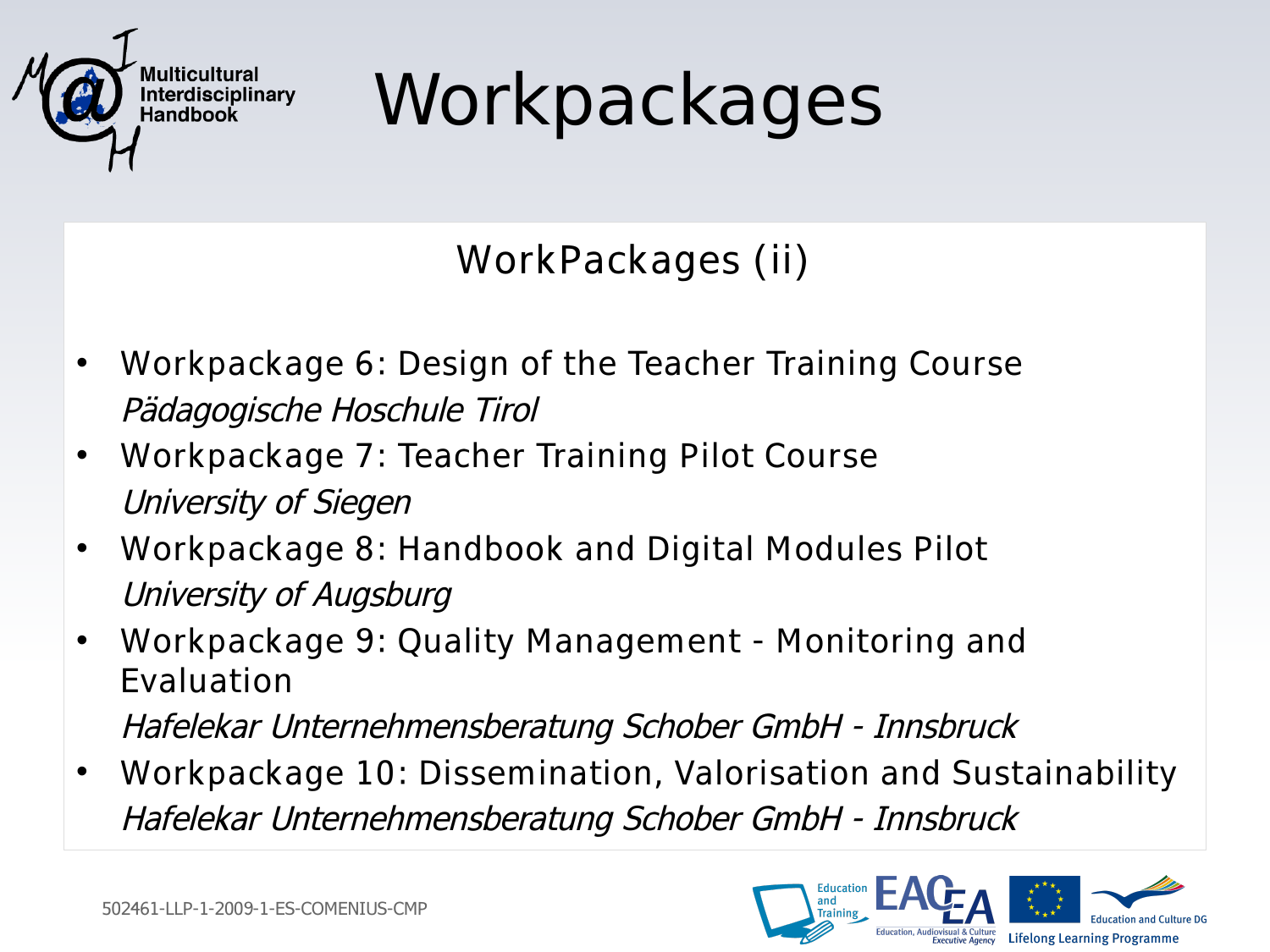

# Workpackages
WorkPackages (ii)

Workpackage 6: Design of the Teacher Training Course
	Pädagogische Hoschule Tirol
Workpackage 7: Teacher Training Pilot Course
	University of Siegen
Workpackage 8: Handbook and Digital Modules Pilot
	University of Augsburg
Workpackage 9: Quality Management - Monitoring and Evaluation
	Hafelekar Unternehmensberatung Schober GmbH - Innsbruck
Workpackage 10: Dissemination, Valorisation and Sustainability
	Hafelekar Unternehmensberatung Schober GmbH - Innsbruck
502461-LLP-1-2009-1-ES-COMENIUS-CMP